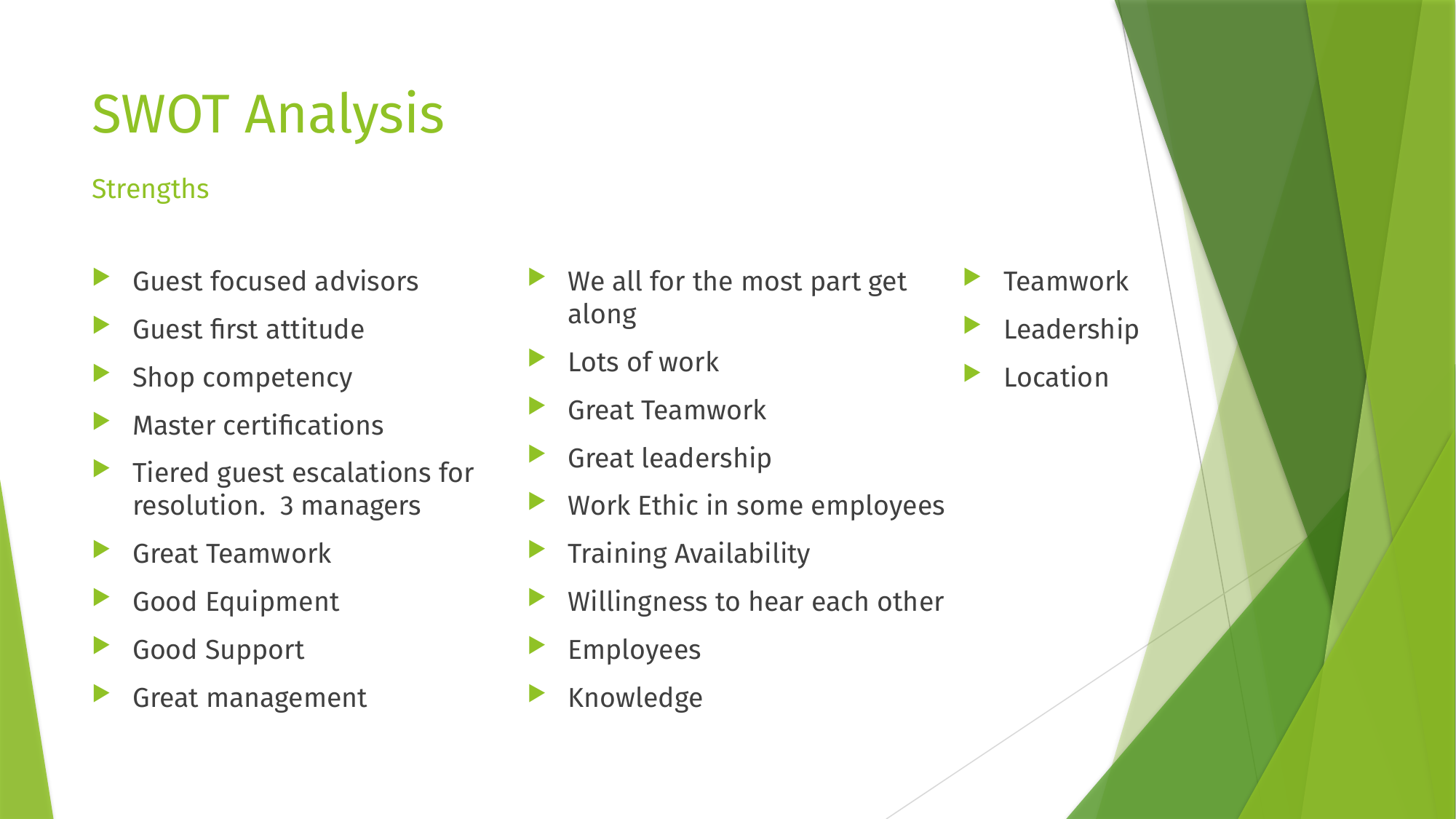

# SWOT Analysis Strengths
Guest focused advisors
Guest first attitude
Shop competency
Master certifications
Tiered guest escalations for resolution.  3 managers
Great Teamwork
Good Equipment
Good Support
Great management
We all for the most part get along
Lots of work
Great Teamwork
Great leadership
Work Ethic in some employees
Training Availability
Willingness to hear each other
Employees
Knowledge
Teamwork
Leadership
Location